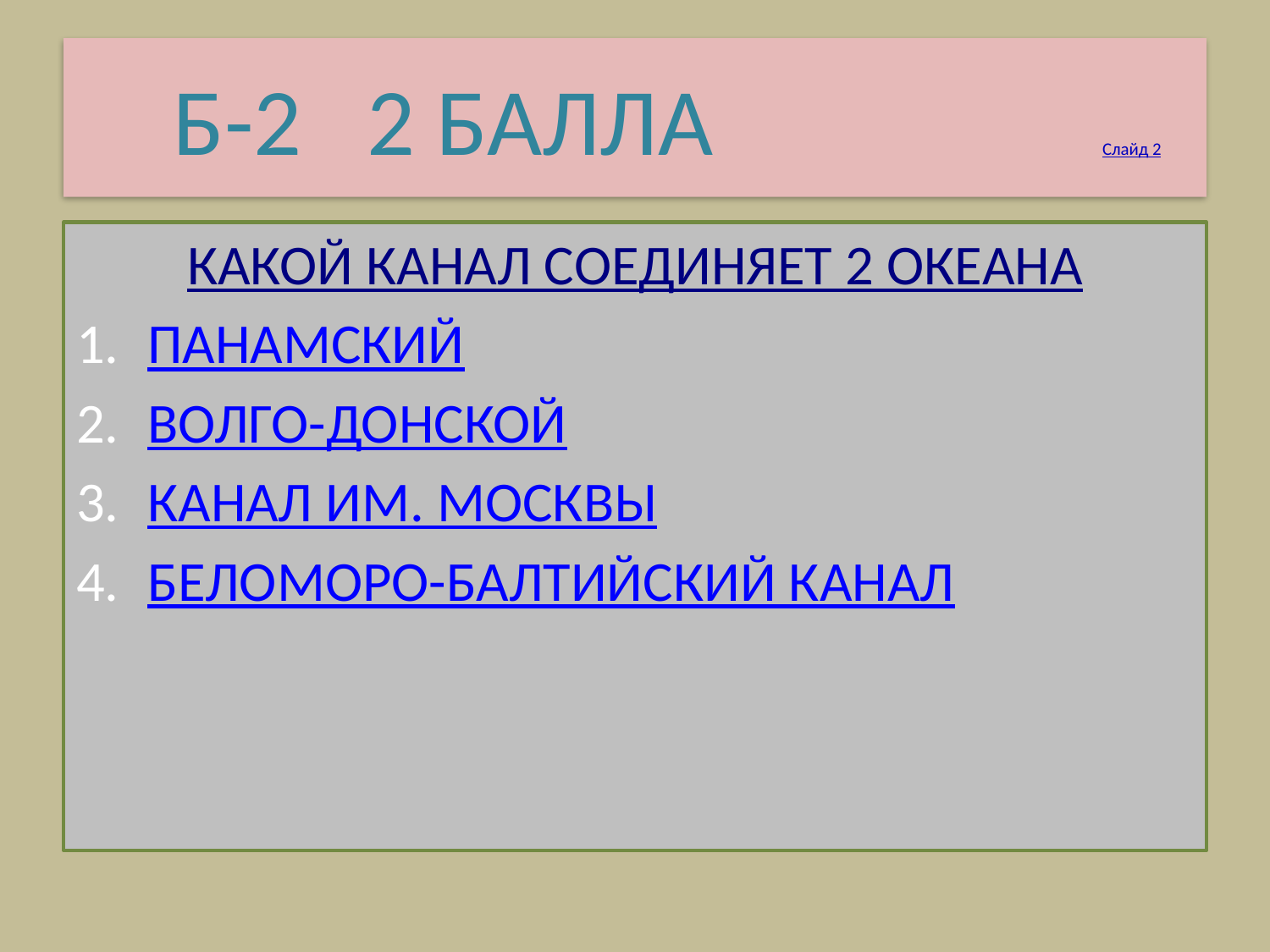

# Б-2   2 БАЛЛА                  Слайд 2
КАКОЙ КАНАЛ СОЕДИНЯЕТ 2 ОКЕАНА
ПАНАМСКИЙ
ВОЛГО-ДОНСКОЙ
КАНАЛ ИМ. МОСКВЫ
БЕЛОМОРО-БАЛТИЙСКИЙ КАНАЛ